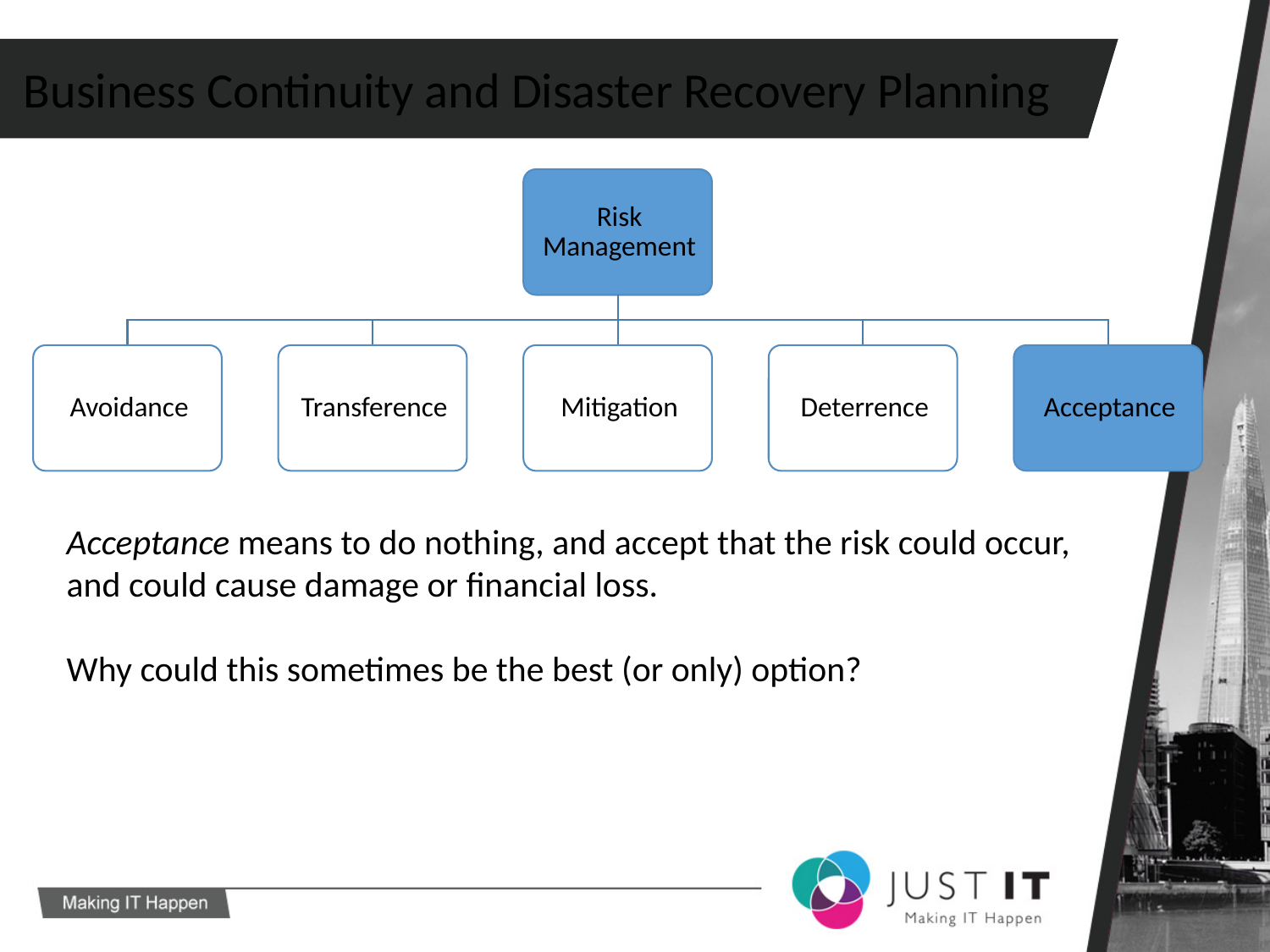

Business Continuity and Disaster Recovery Planning
Risk Management
Avoidance
Transference
Mitigation
Deterrence
Acceptance
Acceptance means to do nothing, and accept that the risk could occur, and could cause damage or financial loss.

Why could this sometimes be the best (or only) option?